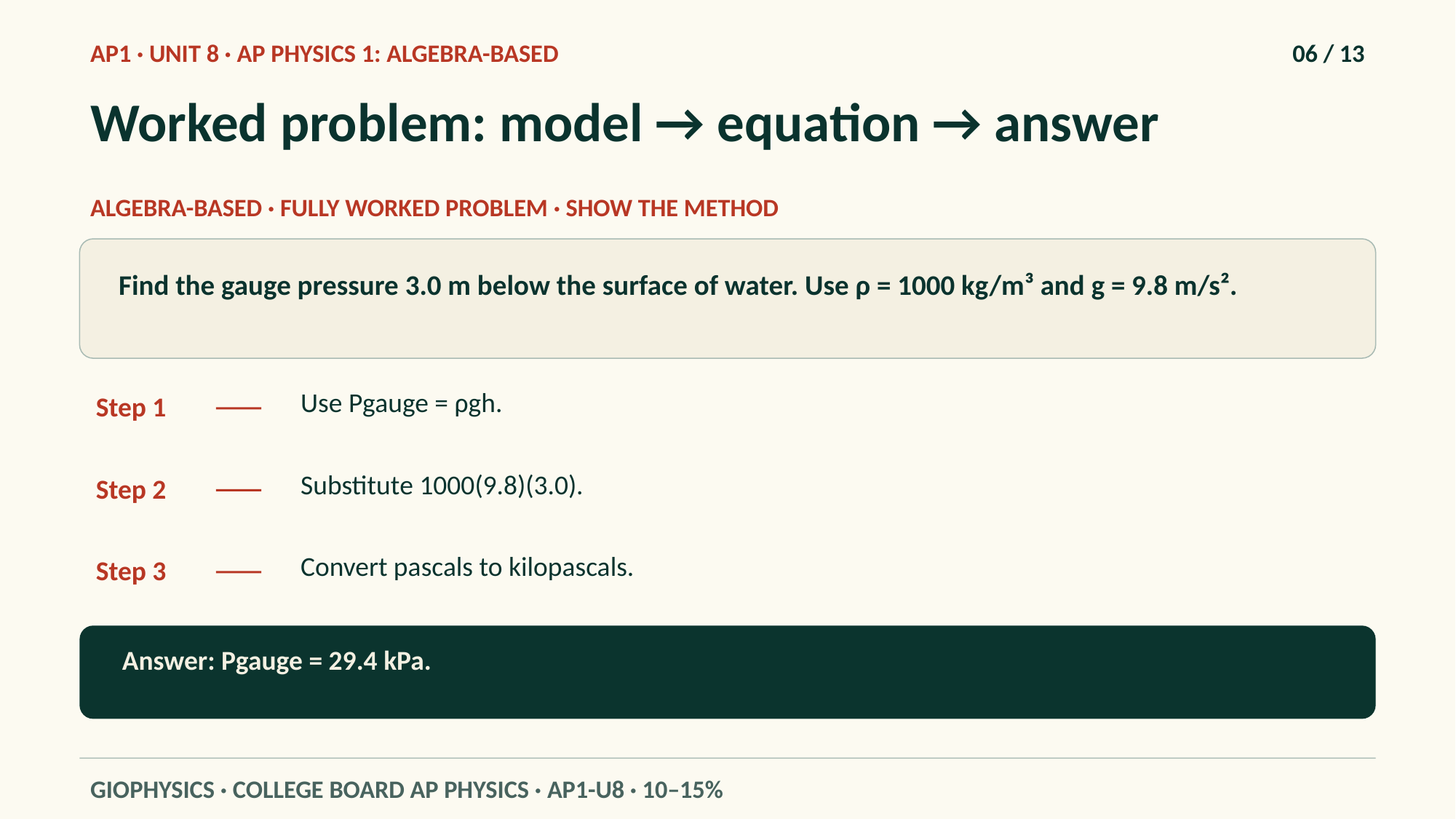

AP1 · UNIT 8 · AP PHYSICS 1: ALGEBRA-BASED
06 / 13
Worked problem: model → equation → answer
ALGEBRA-BASED · FULLY WORKED PROBLEM · SHOW THE METHOD

Find the gauge pressure 3.0 m below the surface of water. Use ρ = 1000 kg/m³ and g = 9.8 m/s².
Use Pgauge = ρgh.
Step 1

Substitute 1000(9.8)(3.0).
Step 2

Convert pascals to kilopascals.
Step 3

Answer: Pgauge = 29.4 kPa.

GIOPHYSICS · COLLEGE BOARD AP PHYSICS · AP1-U8 · 10–15%